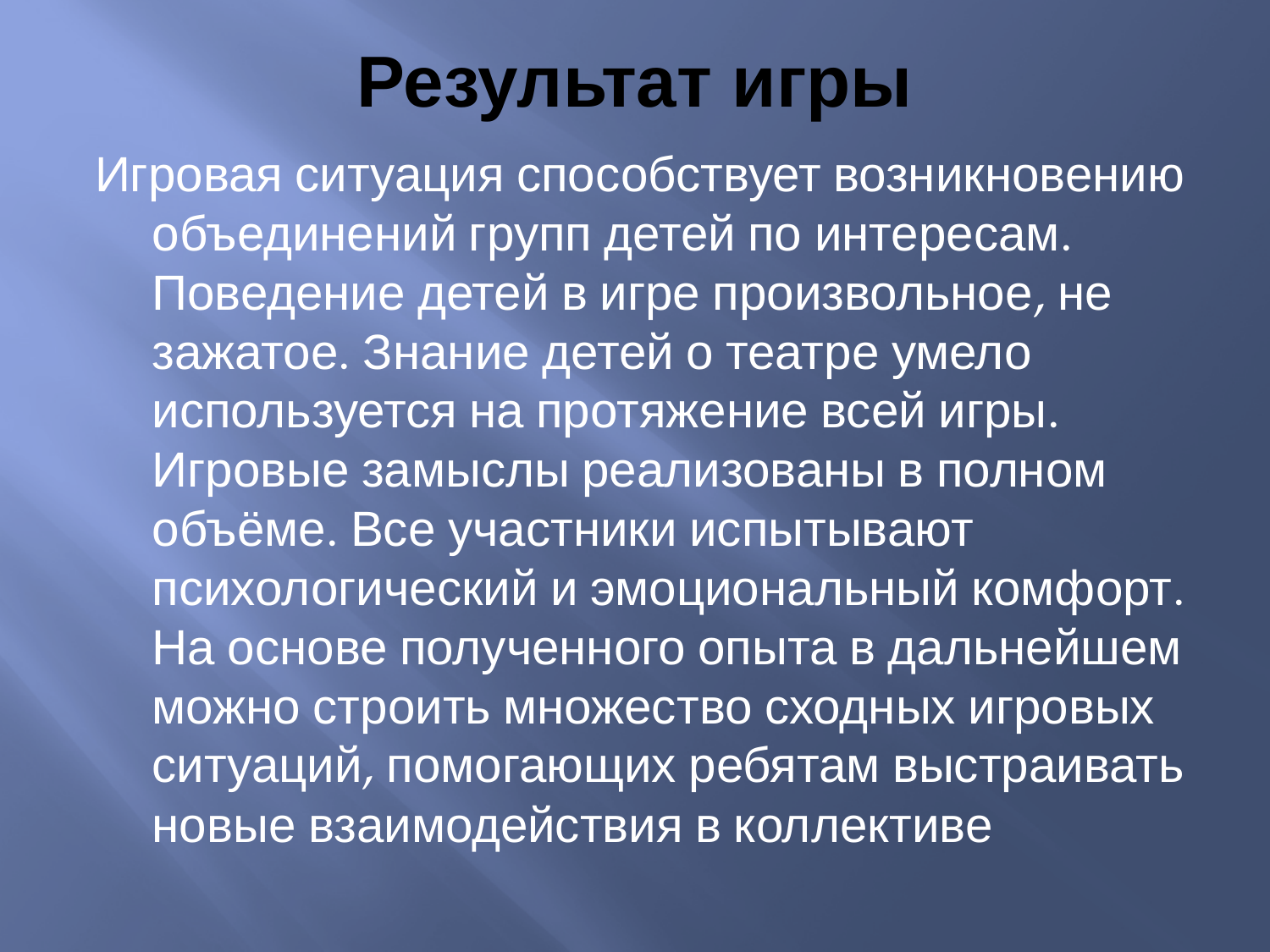

# Результат игры
Игровая ситуация способствует возникновению объединений групп детей по интересам. Поведение детей в игре произвольное, не зажатое. Знание детей о театре умело используется на протяжение всей игры. Игровые замыслы реализованы в полном объёме. Все участники испытывают психологический и эмоциональный комфорт. На основе полученного опыта в дальнейшем можно строить множество сходных игровых ситуаций, помогающих ребятам выстраивать новые взаимодействия в коллективе